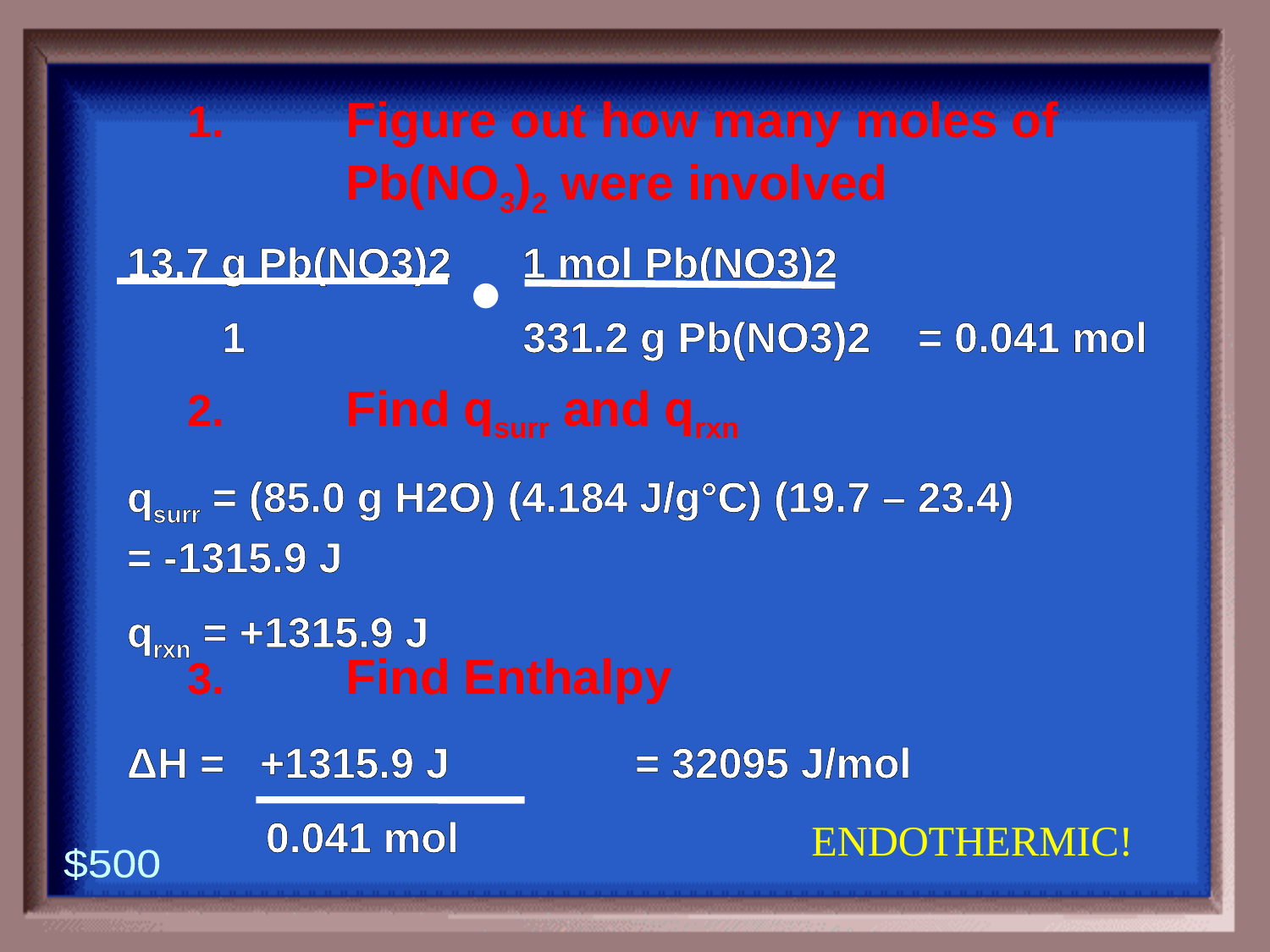

Figure out how many moles of Pb(NO3)2 were involved

Find qsurr and qrxn

Find Enthalpy

1 - 100
13.7 g Pb(NO3)2      1 mol Pb(NO3)2
        1		            331.2 g Pb(NO3)2    = 0.041 mol
•
qsurr = (85.0 g H2O) (4.184 J/g°C) (19.7 – 23.4)
= -1315.9 J
qrxn = +1315.9 J

ΔH =   +1315.9 J		= 32095 J/mol
	 0.041 mol

ENDOTHERMIC!
$500